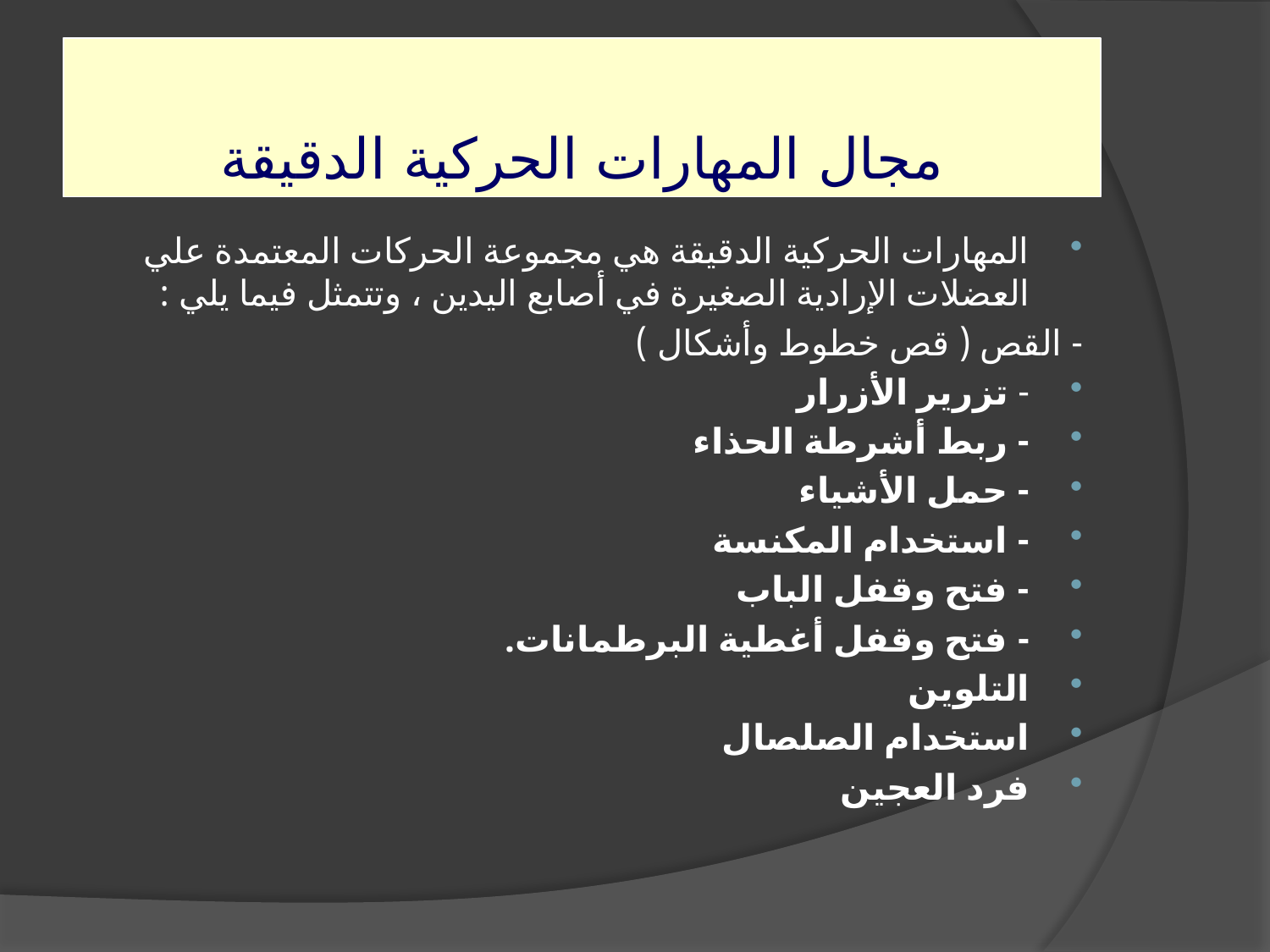

# مجال المهارات الحركية الدقيقة
المهارات الحركية الدقيقة هي مجموعة الحركات المعتمدة علي العضلات الإرادية الصغيرة في أصابع اليدين ، وتتمثل فيما يلي :
- القص ( قص خطوط وأشكال )
- تزرير الأزرار
- ربط أشرطة الحذاء
- حمل الأشياء
- استخدام المكنسة
- فتح وقفل الباب
- فتح وقفل أغطية البرطمانات.
التلوين
استخدام الصلصال
فرد العجين